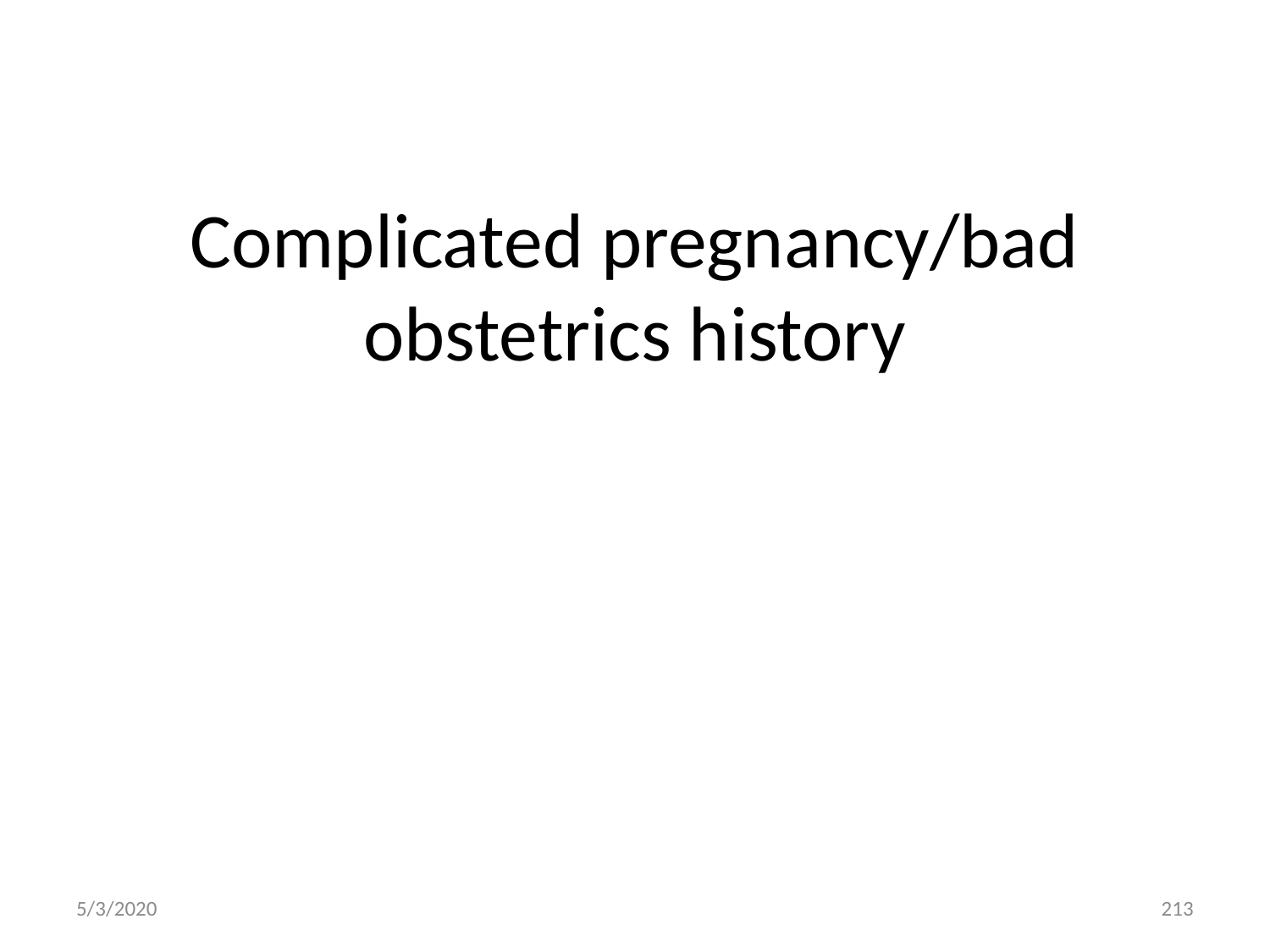

# Complicated pregnancy/bad obstetrics history

5/3/2020
213